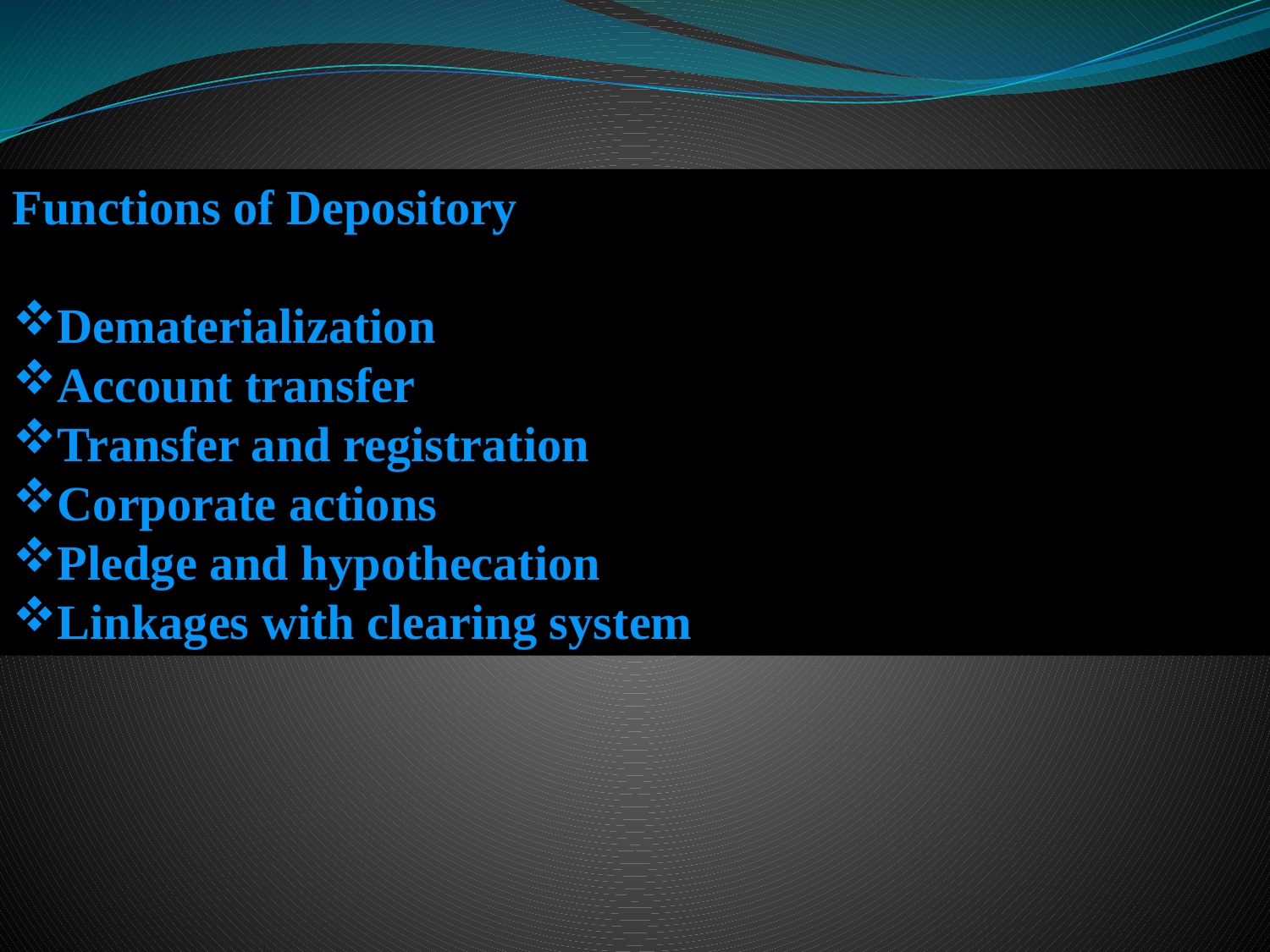

Functions of Depository

Dematerialization
Account transfer
Transfer and registration
Corporate actions
Pledge and hypothecation
Linkages with clearing system